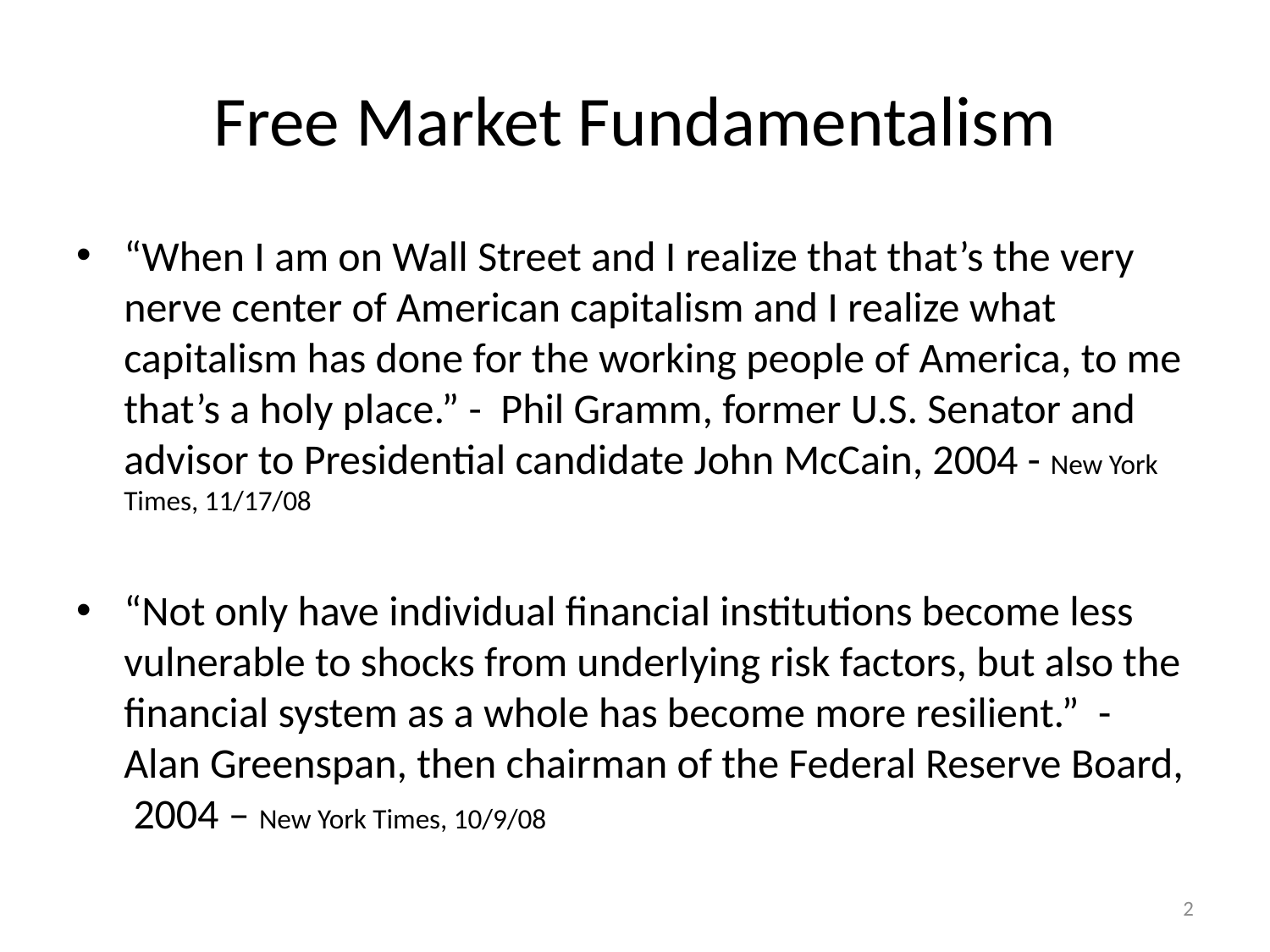

# Free Market Fundamentalism
“When I am on Wall Street and I realize that that’s the very nerve center of American capitalism and I realize what capitalism has done for the working people of America, to me that’s a holy place.” -  Phil Gramm, former U.S. Senator and advisor to Presidential candidate John McCain, 2004 - New York Times, 11/17/08

“Not only have individual financial institutions become less vulnerable to shocks from underlying risk factors, but also the financial system as a whole has become more resilient.”  - Alan Greenspan, then chairman of the Federal Reserve Board,  2004 – New York Times, 10/9/08
2